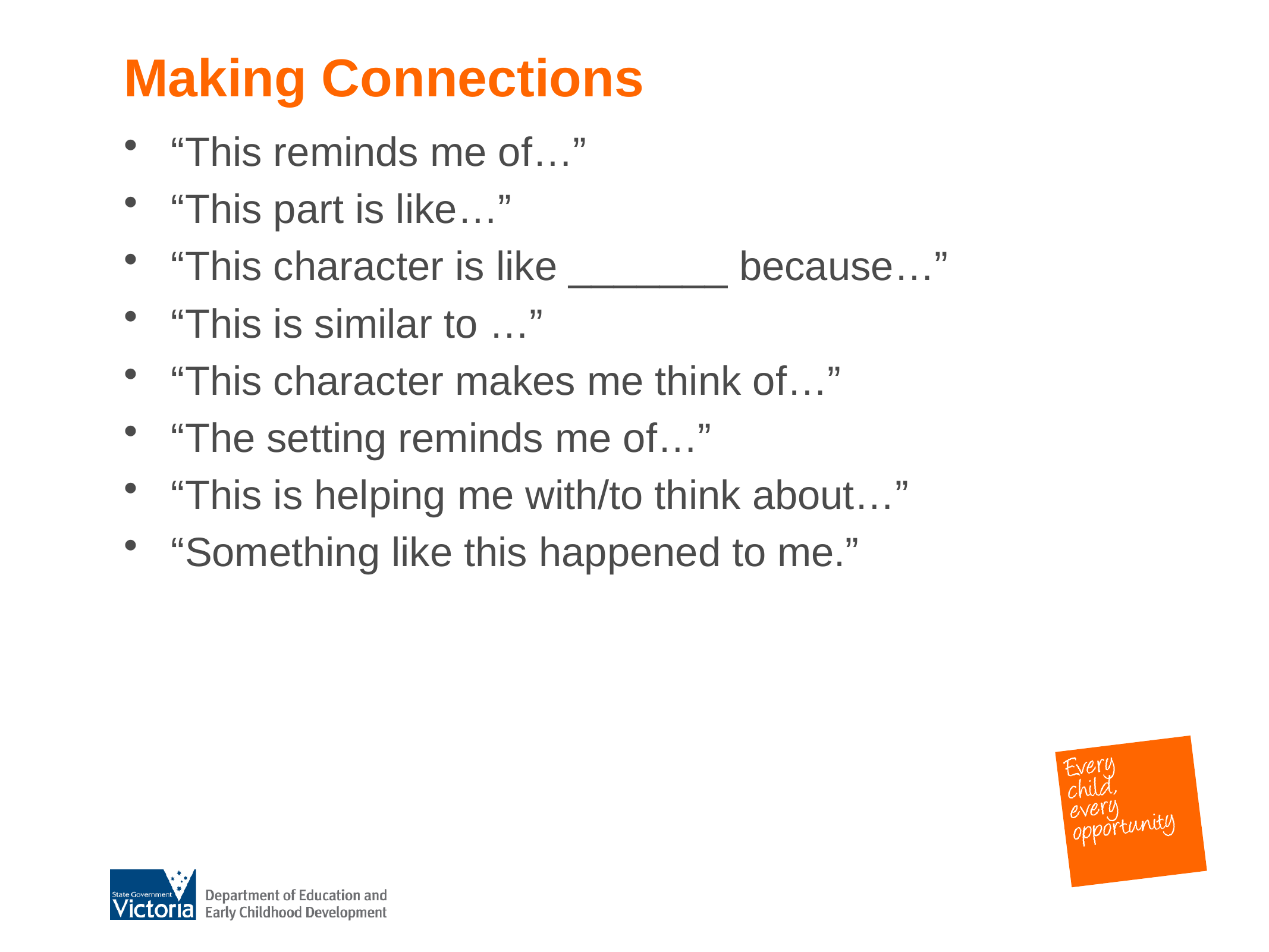

# Making Connections
“This reminds me of…”
“This part is like…”
“This character is like _______ because…”
“This is similar to …”
“This character makes me think of…”
“The setting reminds me of…”
“This is helping me with/to think about…”
“Something like this happened to me.”